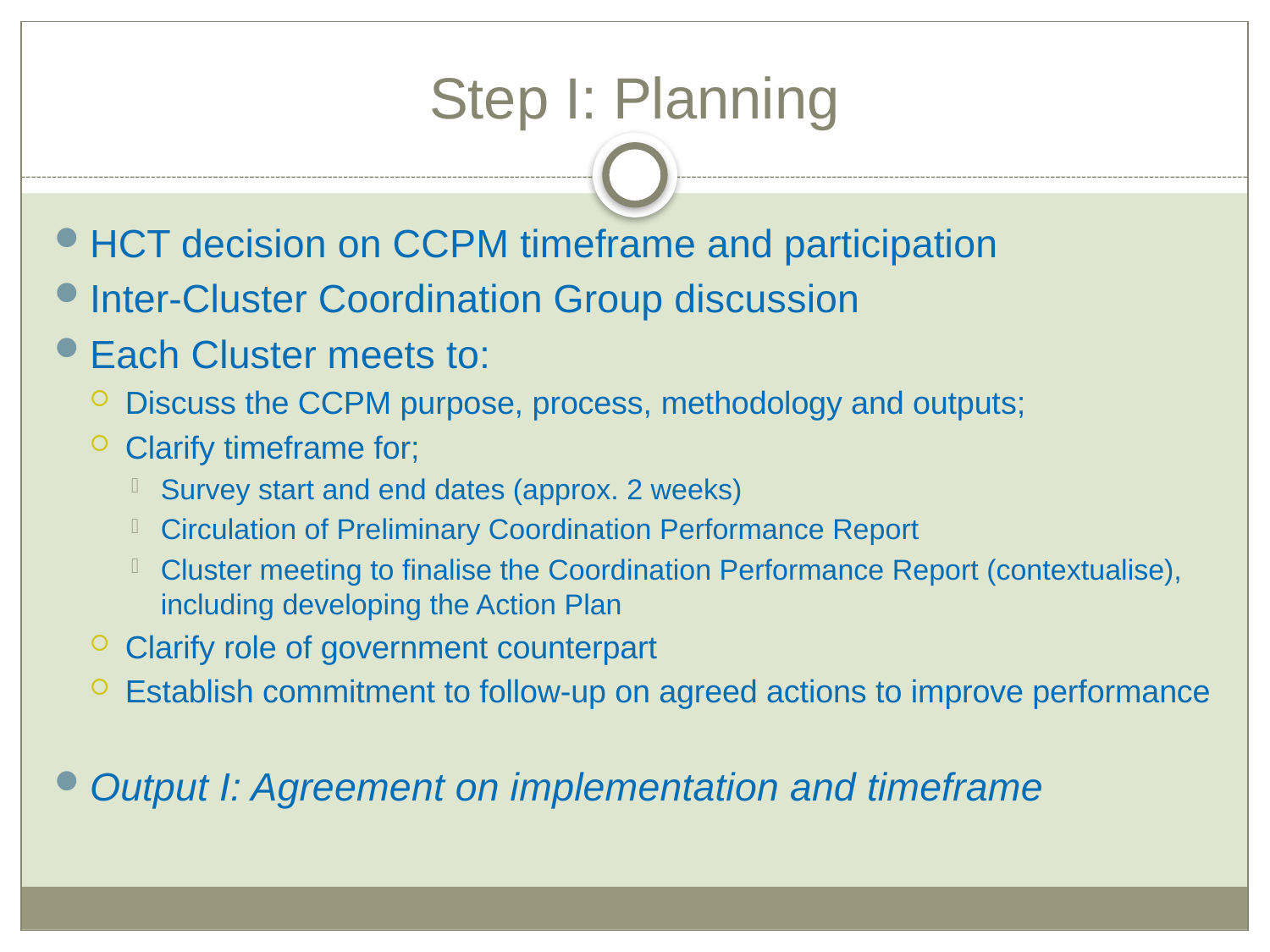

# Step I: Planning
HCT decision on CCPM timeframe and participation
Inter-Cluster Coordination Group discussion
Each Cluster meets to:
Discuss the CCPM purpose, process, methodology and outputs;
Clarify timeframe for;
Survey start and end dates (approx. 2 weeks)
Circulation of Preliminary Coordination Performance Report
Cluster meeting to finalise the Coordination Performance Report (contextualise), including developing the Action Plan
Clarify role of government counterpart
Establish commitment to follow-up on agreed actions to improve performance

Output I: Agreement on implementation and timeframe